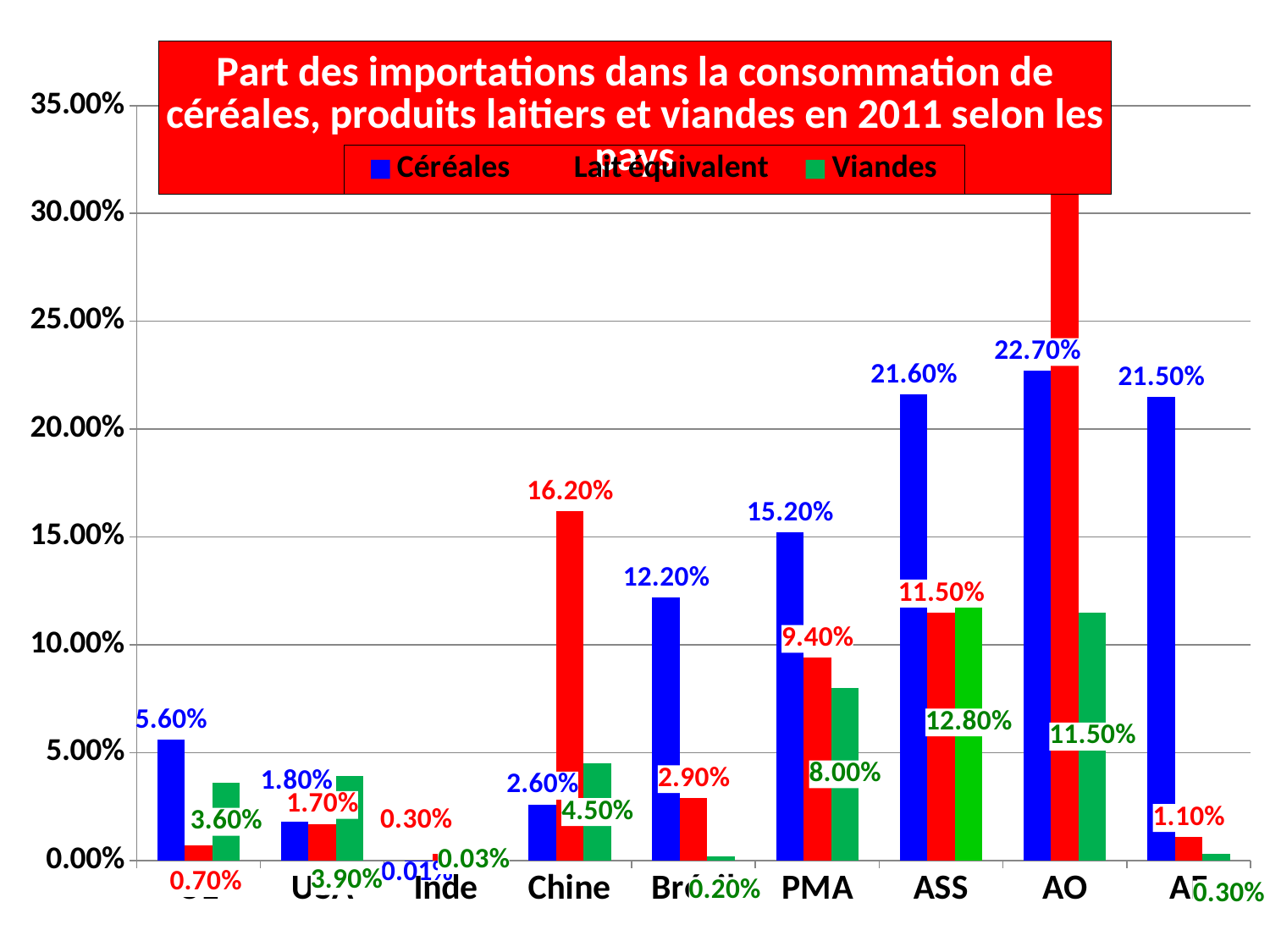

### Chart: Part des importations dans la consommation de céréales, produits laitiers et viandes en 2011 selon les pays

| Category | Céréales | Lait équivalent | Viandes |
|---|---|---|---|
| UE | 0.056 | 0.007 | 0.036 |
| USA | 0.018 | 0.017 | 0.039 |
| Inde | 0.0001 | 0.003 | 0.0003 |
| Chine | 0.026 | 0.162 | 0.045 |
| Brésil | 0.122 | 0.029 | 0.002 |
| PMA | 0.152 | 0.094 | 0.08 |
| ASS | 0.216 | 0.115 | 0.128 |
| AO | 0.227 | 0.315 | 0.115 |
| AE | 0.215 | 0.011 | 0.003 |